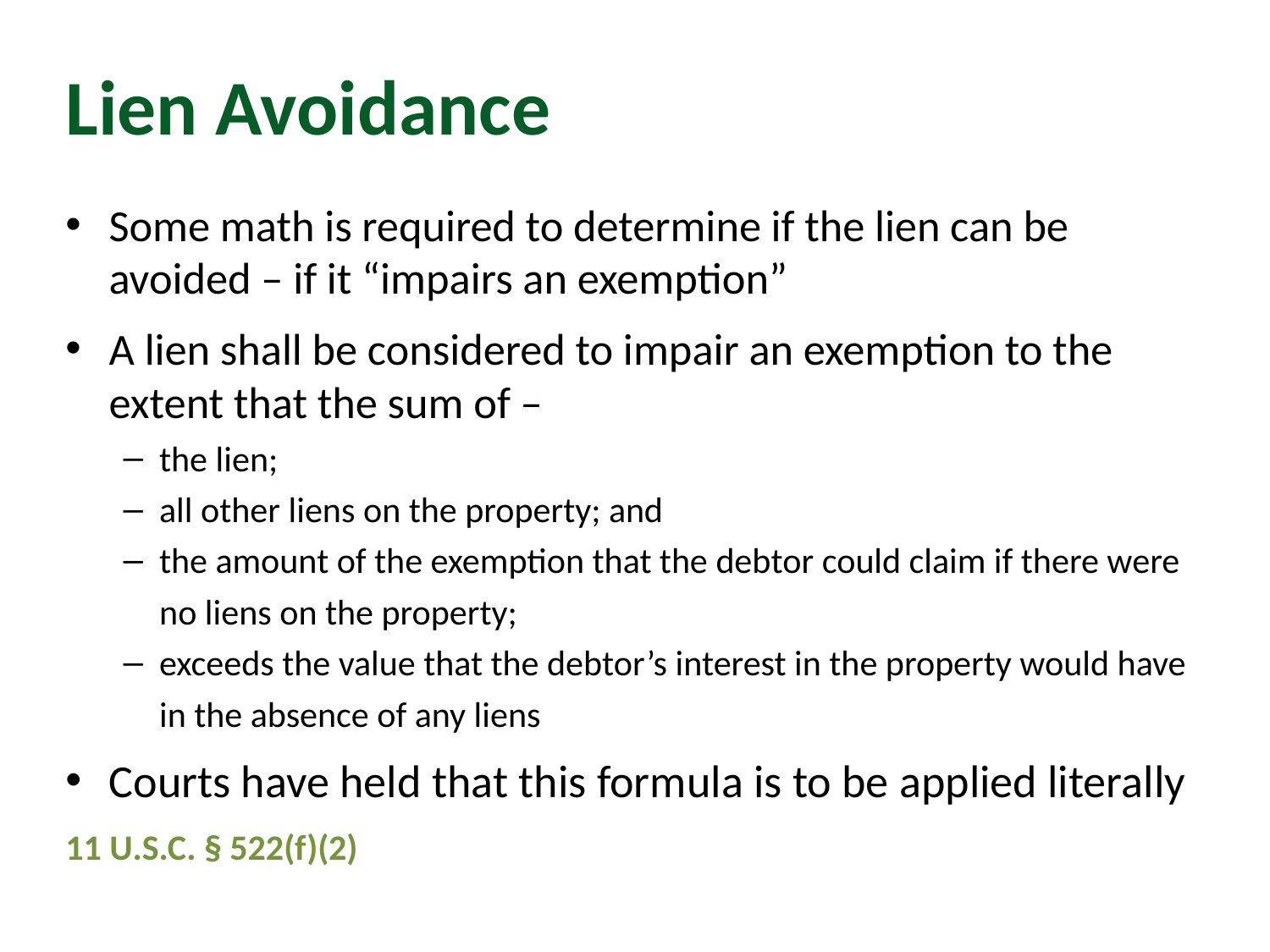

# Lien Avoidance
Some math is required to determine if the lien can be avoided – if it “impairs an exemption”
A lien shall be considered to impair an exemption to the extent that the sum of –
the lien;
all other liens on the property; and
the amount of the exemption that the debtor could claim if there were no liens on the property;
exceeds the value that the debtor’s interest in the property would have in the absence of any liens
Courts have held that this formula is to be applied literally
11 U.S.C. § 522(f)(2)